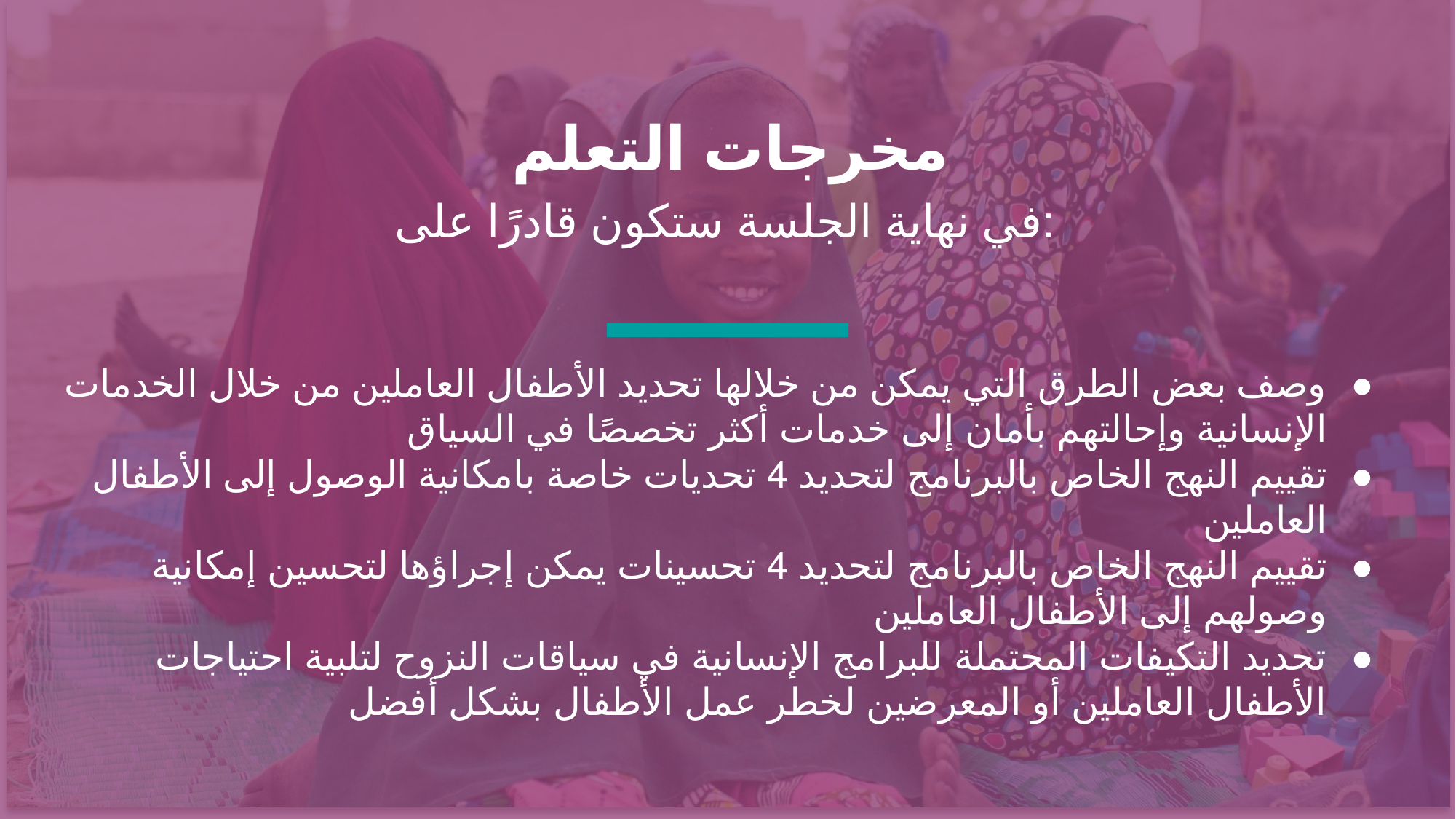

مخرجات التعلم
في نهاية الجلسة ستكون قادرًا على:
وصف بعض الطرق التي يمكن من خلالها تحديد الأطفال العاملين من خلال الخدمات الإنسانية وإحالتهم بأمان إلى خدمات أكثر تخصصًا في السياق
تقييم النهج الخاص بالبرنامج لتحديد 4 تحديات خاصة بامكانية الوصول إلى الأطفال العاملين
تقييم النهج الخاص بالبرنامج لتحديد 4 تحسينات يمكن إجراؤها لتحسين إمكانية وصولهم إلى الأطفال العاملين
تحديد التكيفات المحتملة للبرامج الإنسانية في سياقات النزوح لتلبية احتياجات الأطفال العاملين أو المعرضين لخطر عمل الأطفال بشكل أفضل